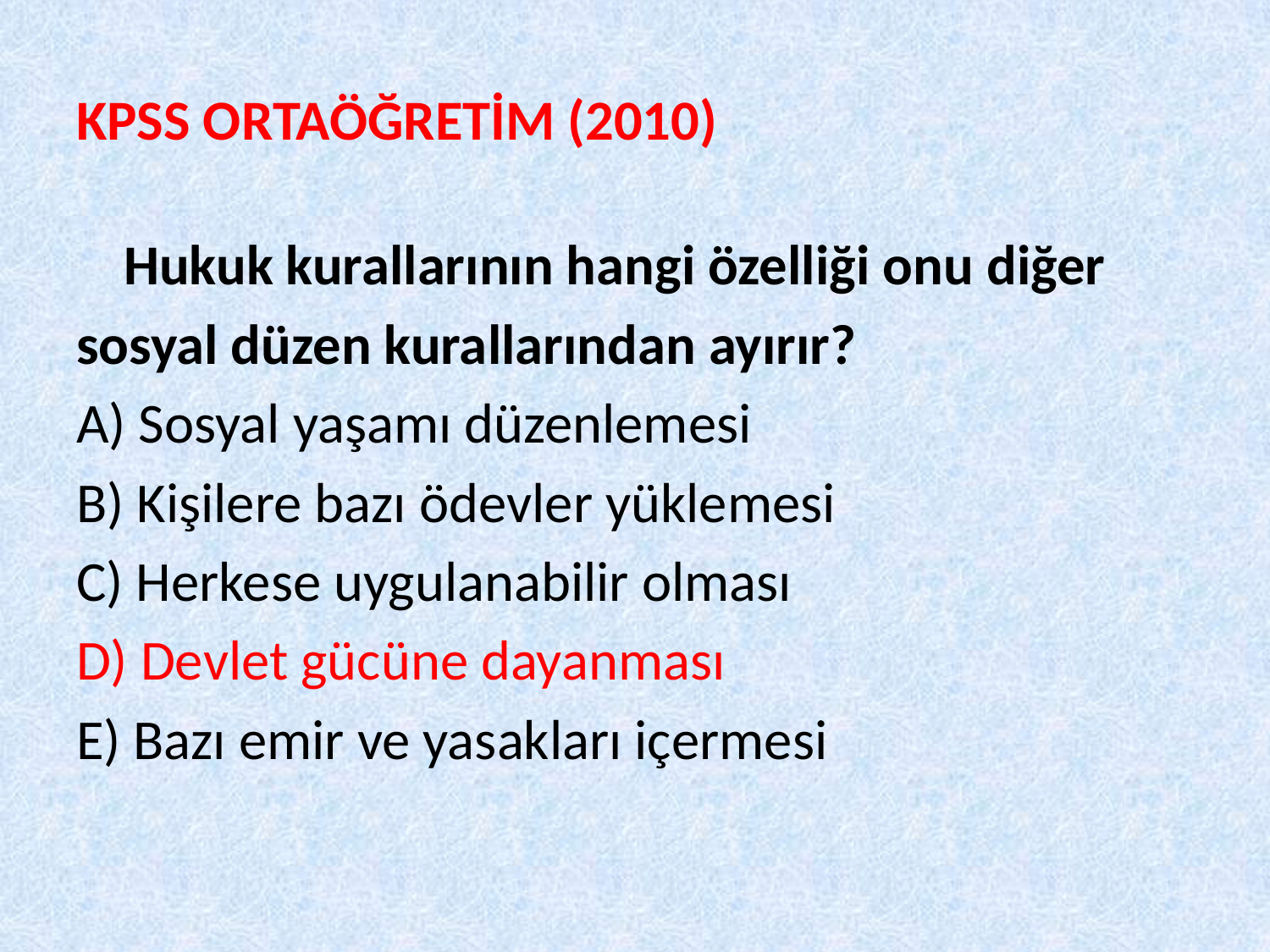

# KPSS ORTAÖĞRETİM (2010)
	Hukuk kurallarının hangi özelliği onu diğer
sosyal düzen kurallarından ayırır?
A) Sosyal yaşamı düzenlemesi
B) Kişilere bazı ödevler yüklemesi
C) Herkese uygulanabilir olması
D) Devlet gücüne dayanması
E) Bazı emir ve yasakları içermesi